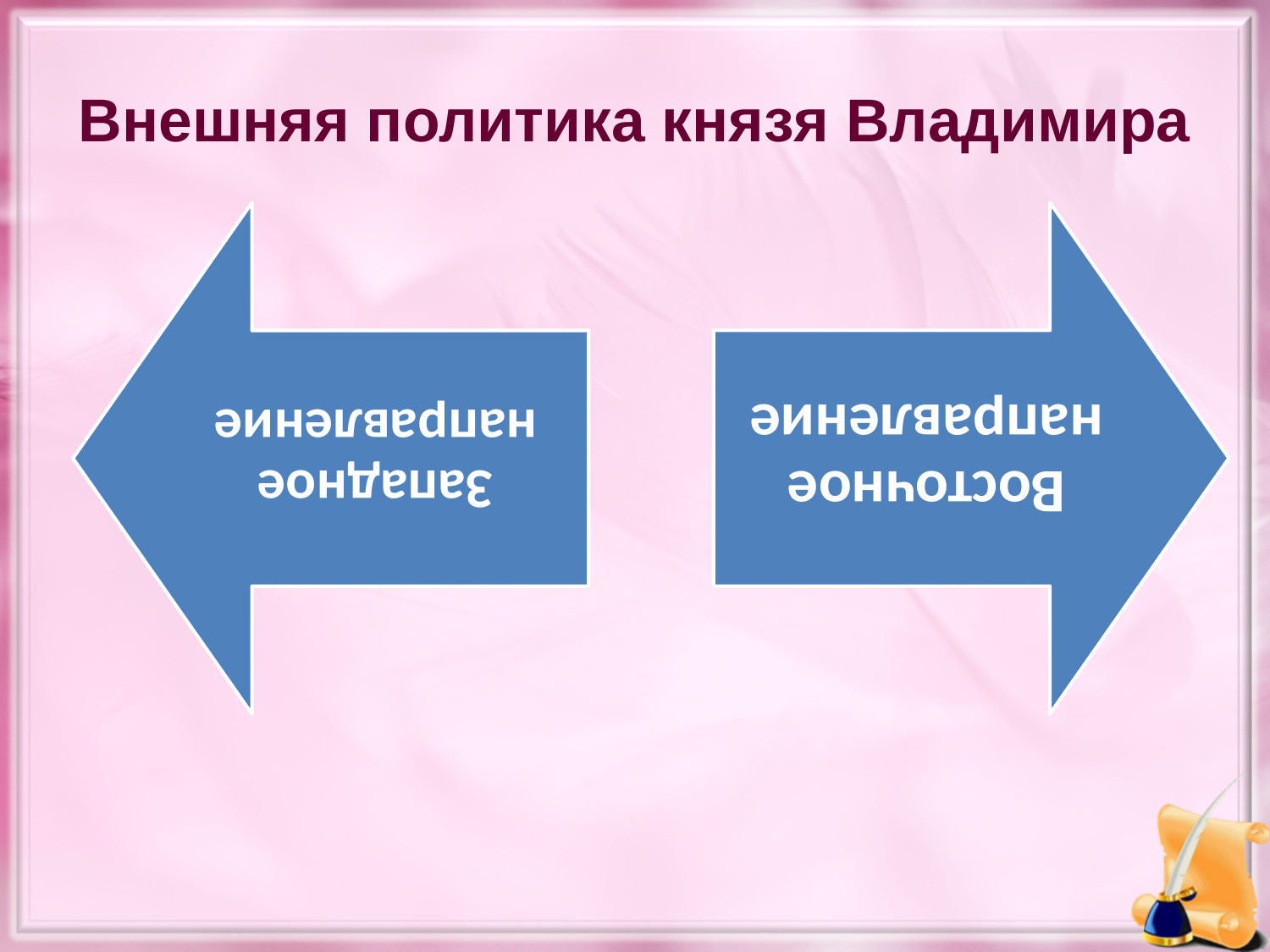

# Внешняя политика князя Владимира
Западное направление
Восточное направление